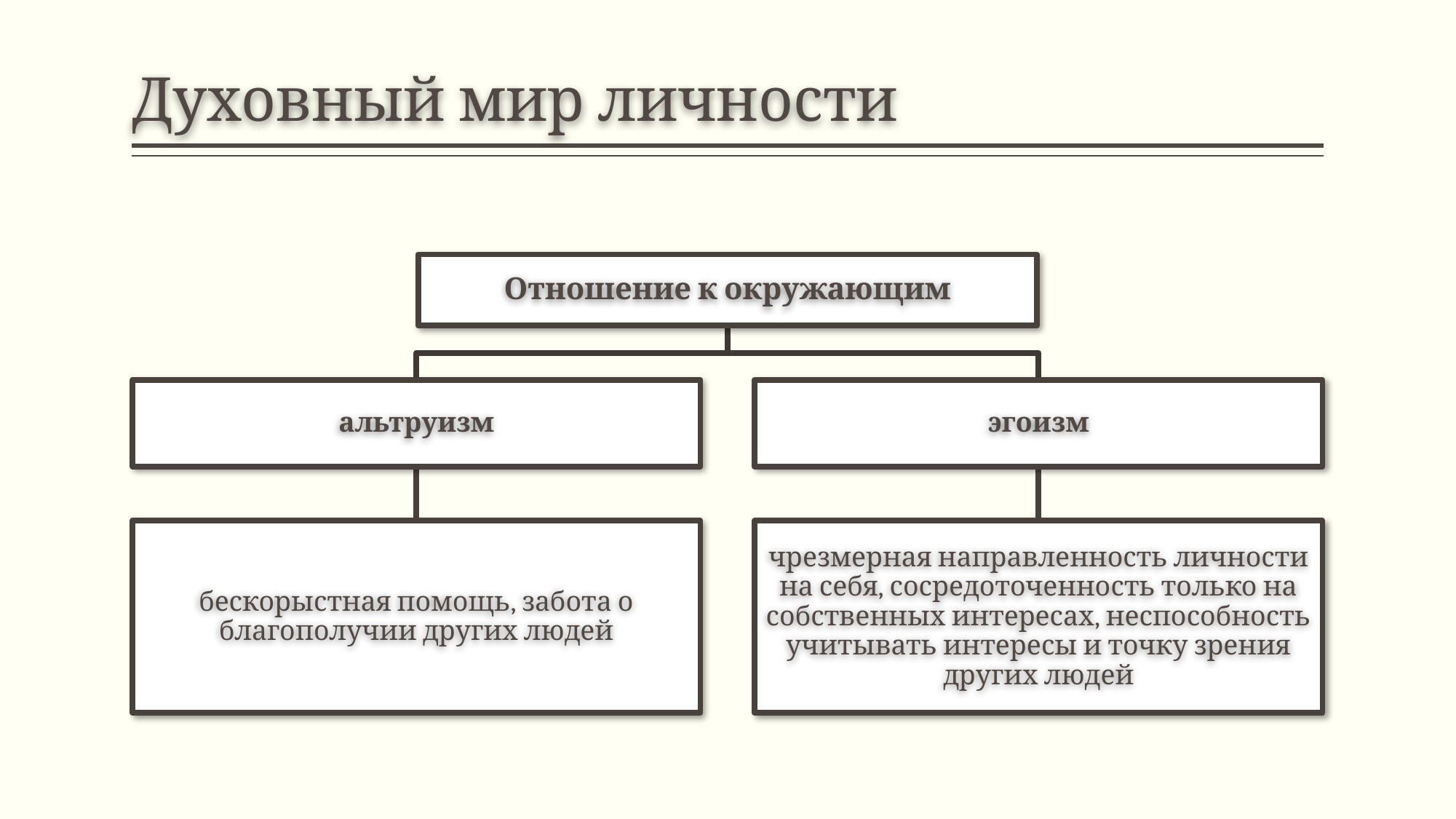

# Духовный мир личности

Отношение к окружающим

альтруизм

эгоизм

бескорыстная помощь, забота о благополучии других людей

чрезмерная направленность личности на себя, сосредоточенность только на собственных интересах, неспособность учитывать интересы и точку зрения других людей